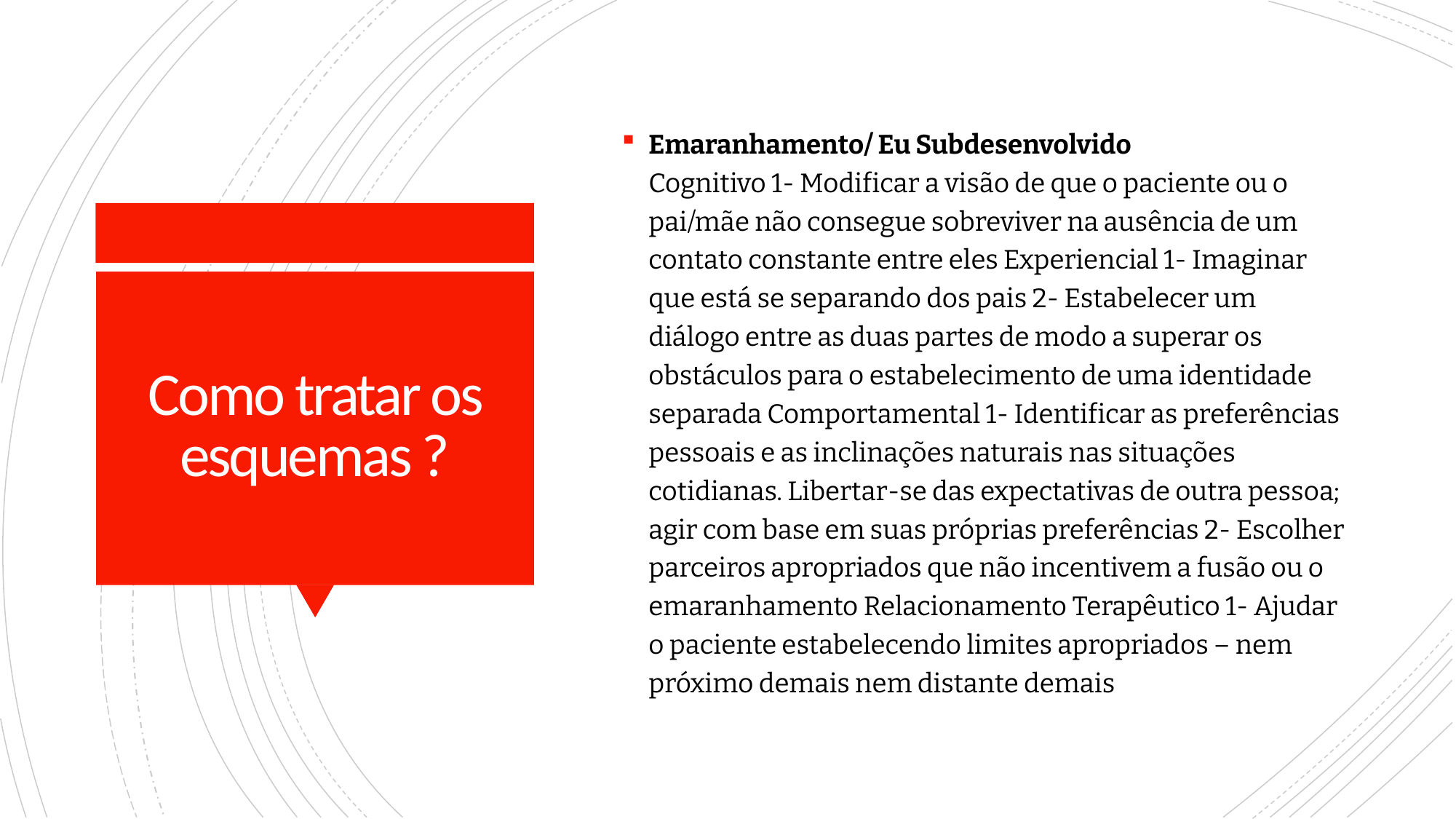

Emaranhamento/ Eu Subdesenvolvido
Cognitivo 1- Modificar a visão de que o paciente ou o pai/mãe não consegue sobreviver na ausência de um contato constante entre eles Experiencial 1- Imaginar que está se separando dos pais 2- Estabelecer um diálogo entre as duas partes de modo a superar os obstáculos para o estabelecimento de uma identidade separada Comportamental 1- Identificar as preferências pessoais e as inclinações naturais nas situações cotidianas. Libertar-se das expectativas de outra pessoa; agir com base em suas próprias preferências 2- Escolher parceiros apropriados que não incentivem a fusão ou o emaranhamento Relacionamento Terapêutico 1- Ajudar o paciente estabelecendo limites apropriados – nem próximo demais nem distante demais
# Como tratar os esquemas ?